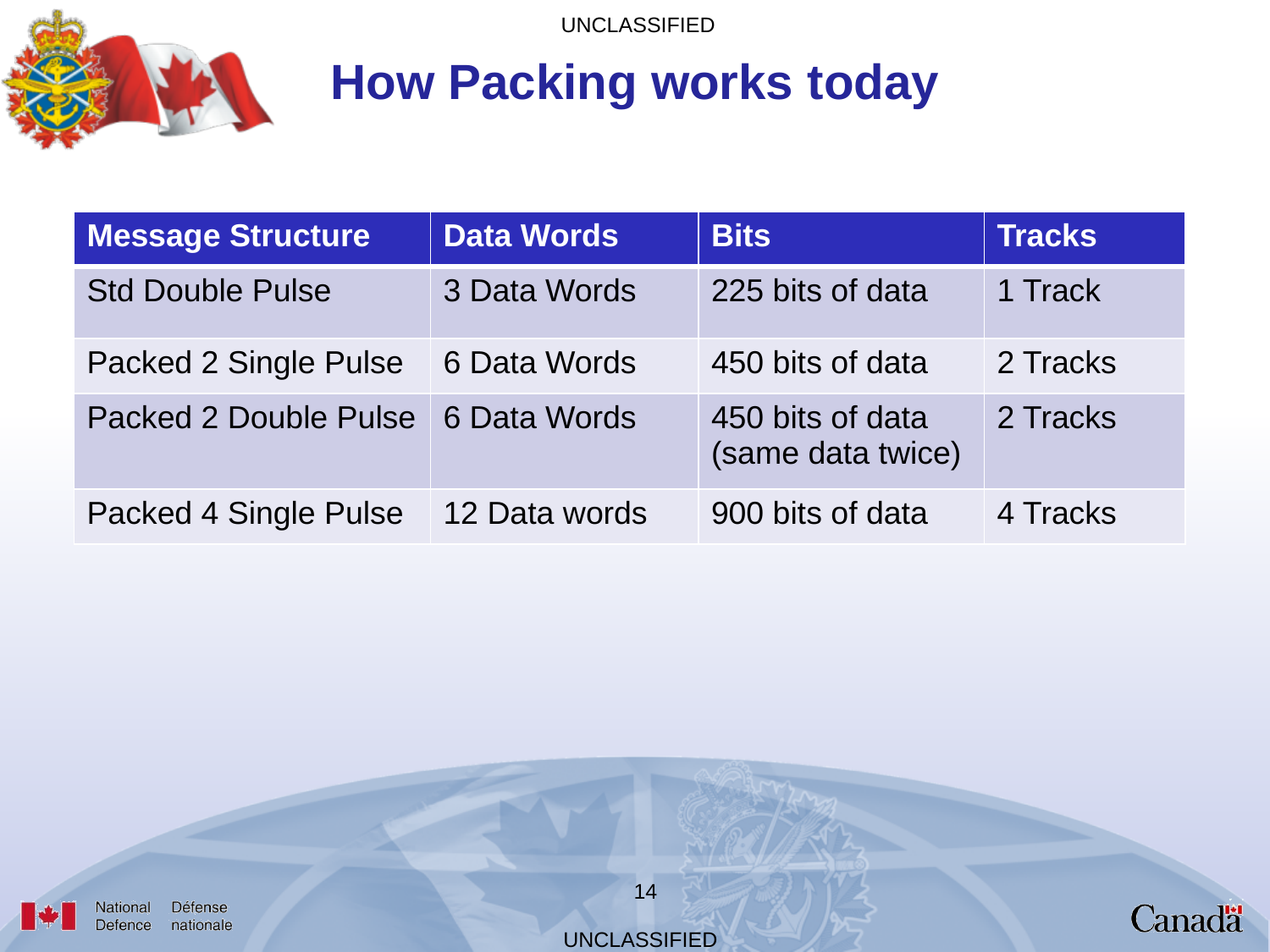

# How Packing works today
| Message Structure | Data Words | Bits | Tracks |
| --- | --- | --- | --- |
| Std Double Pulse | 3 Data Words | 225 bits of data | 1 Track |
| Packed 2 Single Pulse | 6 Data Words | 450 bits of data | 2 Tracks |
| Packed 2 Double Pulse | 6 Data Words | 450 bits of data (same data twice) | 2 Tracks |
| Packed 4 Single Pulse | 12 Data words | 900 bits of data | 4 Tracks |